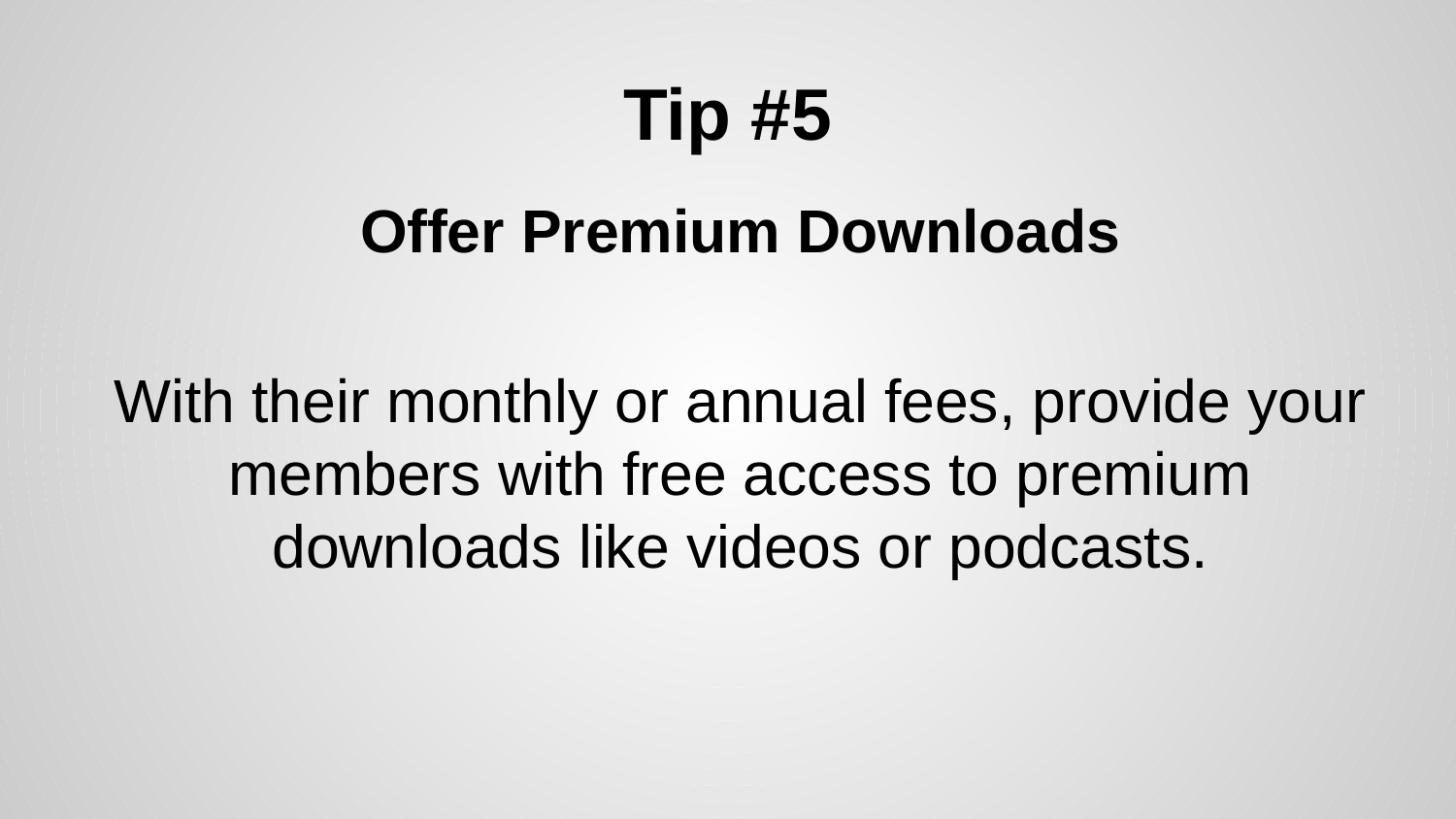

# Tip #5
Offer Premium Downloads

With their monthly or annual fees, provide your members with free access to premium downloads like videos or podcasts.